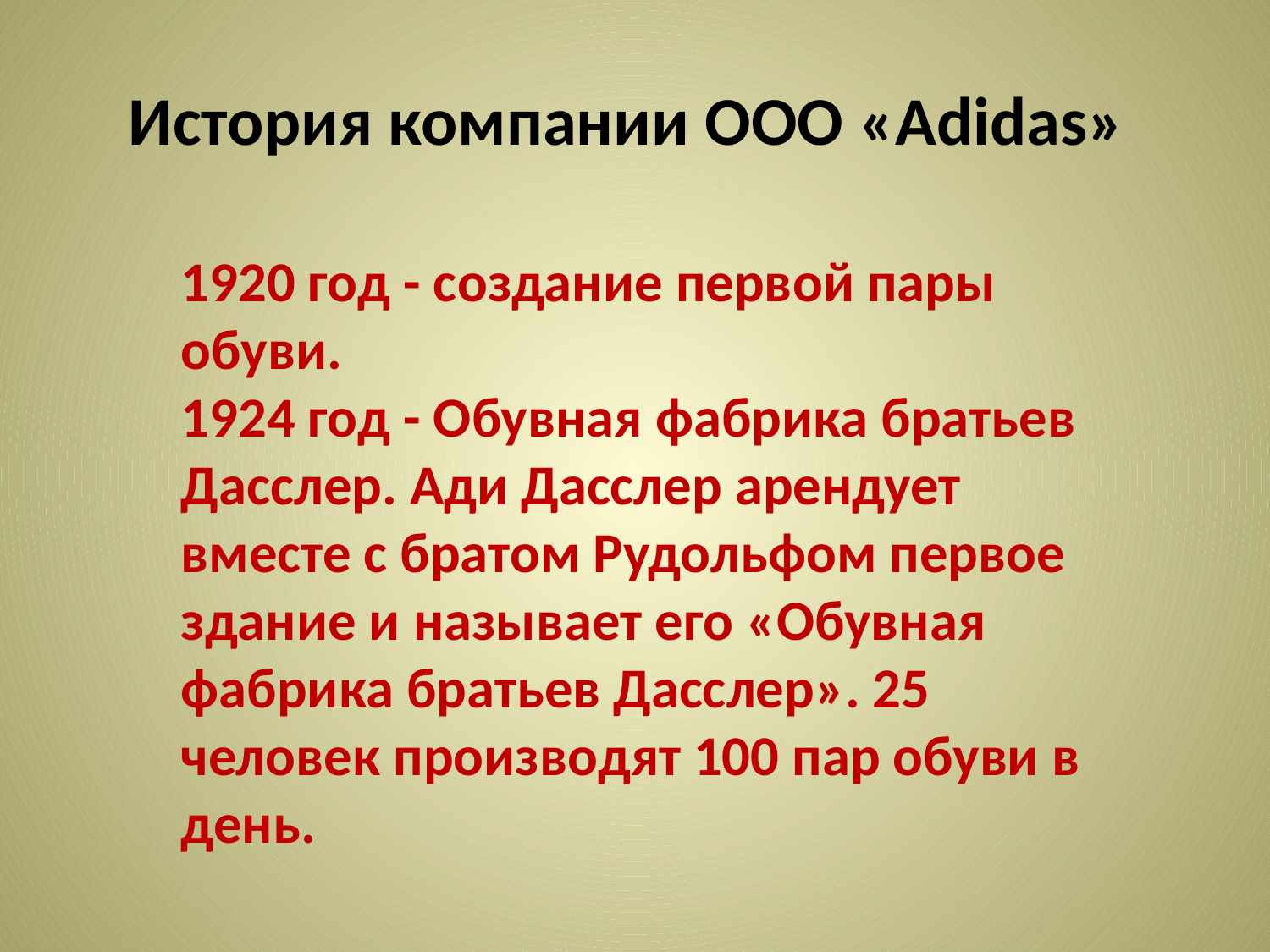

# История компании ООО «Adidas»
1920 год - создание первой пары обуви.
1924 год - Обувная фабрика братьев Дасслер. Ади Дасслер арендует вместе с братом Рудольфом первое здание и называет его «Обувная фабрика братьев Дасслер». 25 человек производят 100 пар обуви в день.